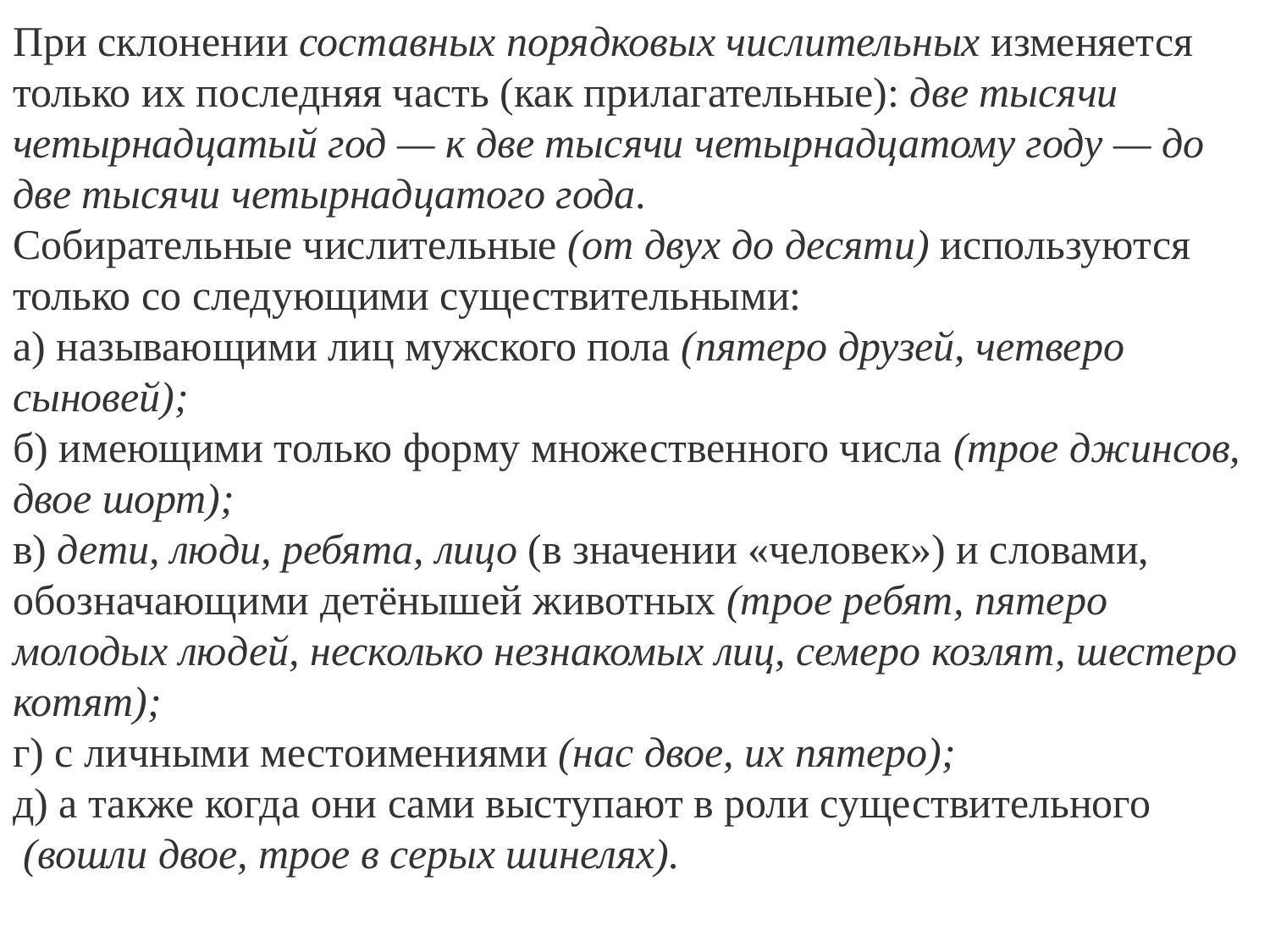

При склонении составных порядковых числительных изменяется только их последняя часть (как прилагательные): две тысячи четырнадцатый год — к две тысячи четырнадцатому году — до две тысячи четырнадцатого года.
Собирательные числительные (от двух до десяти) используются только со следующими существительными: 
а) называющими лиц мужского пола (пятеро друзей, четверо сыновей);
б) имеющими только форму множественного числа (трое джинсов, двое шорт);
в) дети, люди, ребята, лицо (в значении «человек») и словами, обозначающими детёнышей животных (трое ребят, пятеро молодых людей, несколько незнакомых лиц, семеро козлят, шестеро котят);
г) с личными местоимениями (нас двое, их пятеро);
д) а также когда они сами выступают в роли существительного
 (вошли двое, трое в серых шинелях).